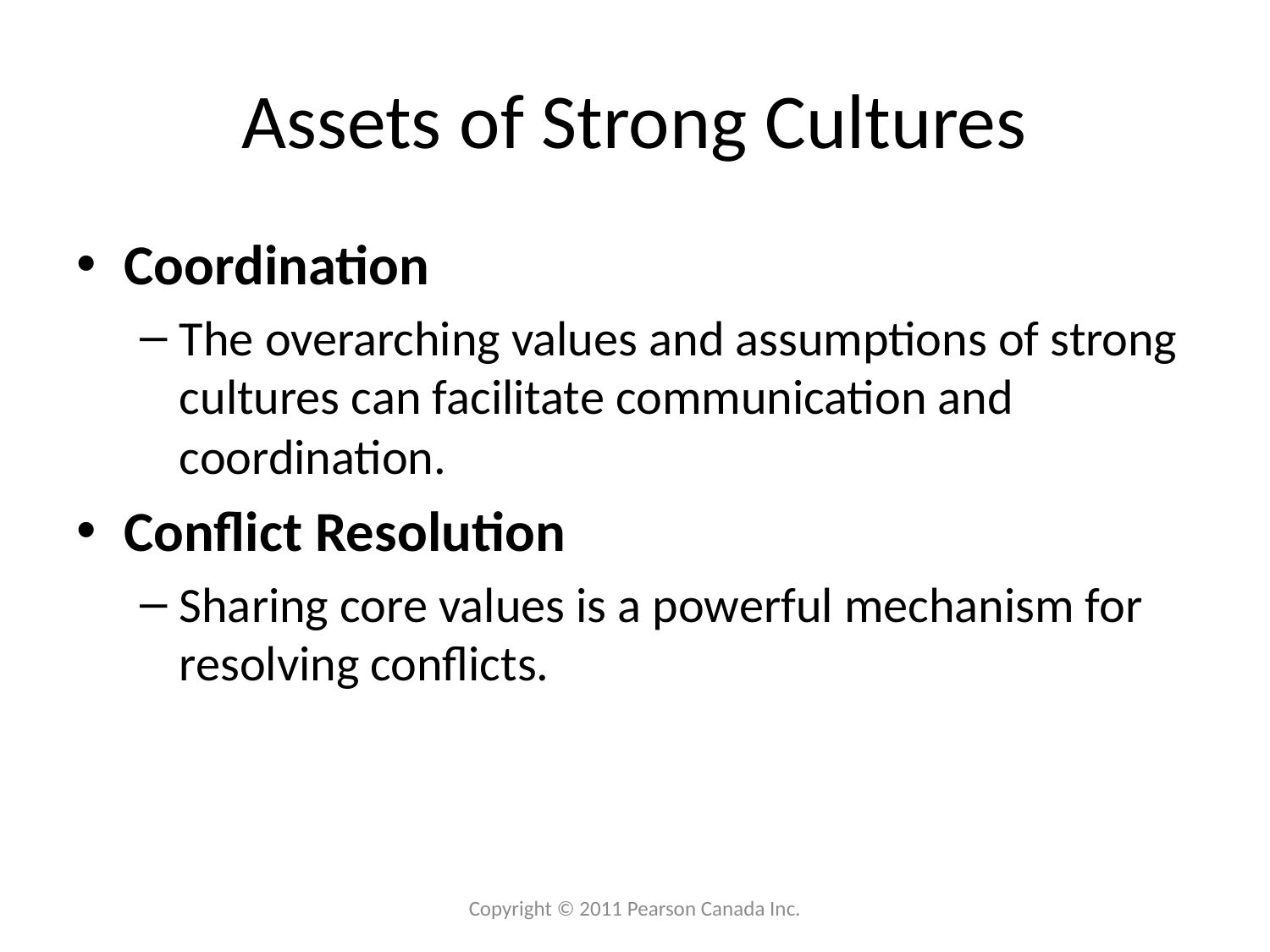

# Assets of Strong Cultures
Coordination
The overarching values and assumptions of strong cultures can facilitate communication and coordination.
Conflict Resolution
Sharing core values is a powerful mechanism for resolving conflicts.
Copyright © 2011 Pearson Canada Inc.